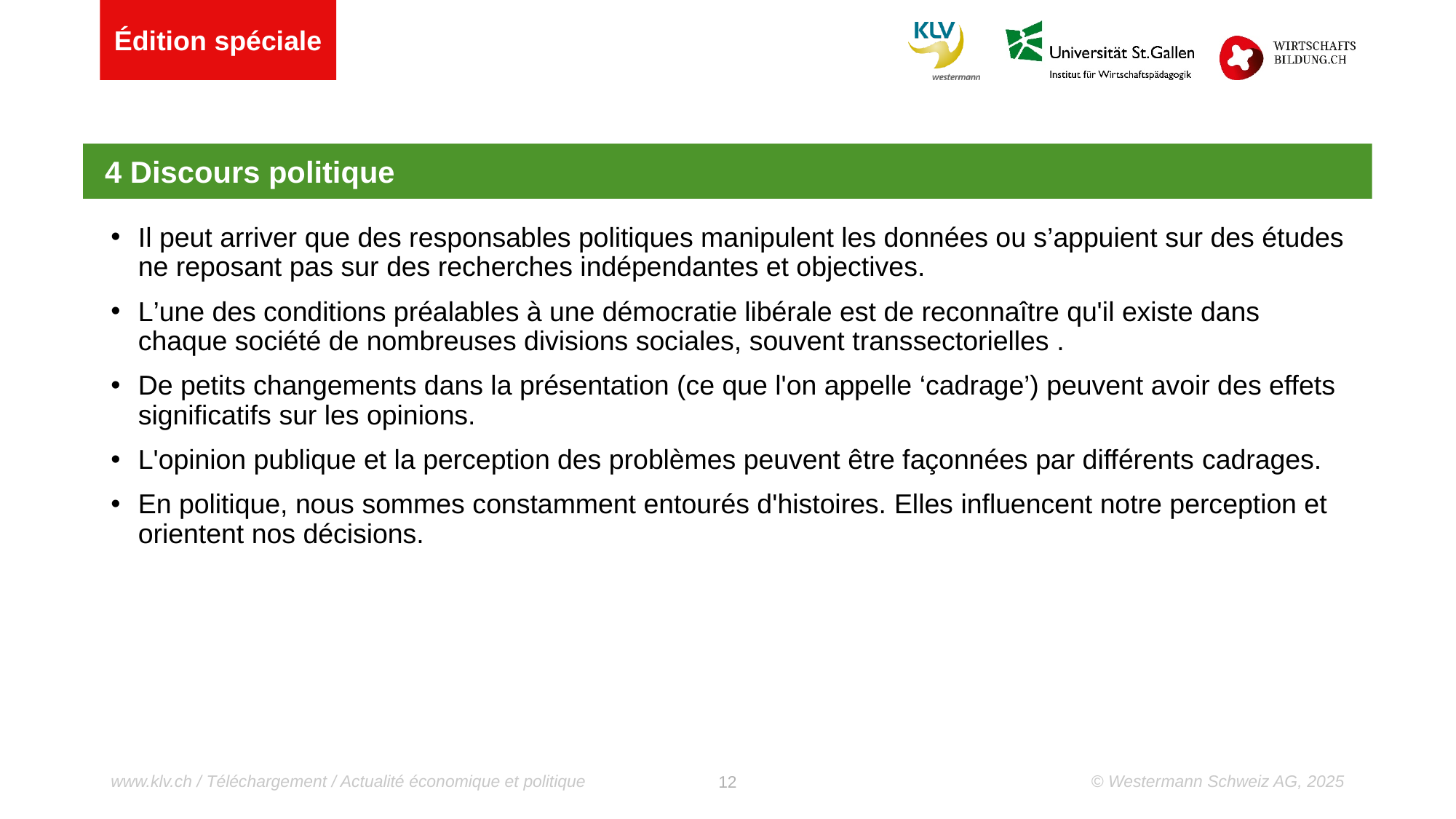

4 Discours politique
Il peut arriver que des responsables politiques manipulent les données ou s’appuient sur des études ne reposant pas sur des recherches indépendantes et objectives.
L’une des conditions préalables à une démocratie libérale est de reconnaître qu'il existe dans chaque société de nombreuses divisions sociales, souvent transsectorielles .
De petits changements dans la présentation (ce que l'on appelle ‘cadrage’) peuvent avoir des effets significatifs sur les opinions.
L'opinion publique et la perception des problèmes peuvent être façonnées par différents cadrages.
En politique, nous sommes constamment entourés d'histoires. Elles influencent notre perception et orientent nos décisions.
www.klv.ch / Téléchargement / Actualité économique et politique
© Westermann Schweiz AG, 2025
12